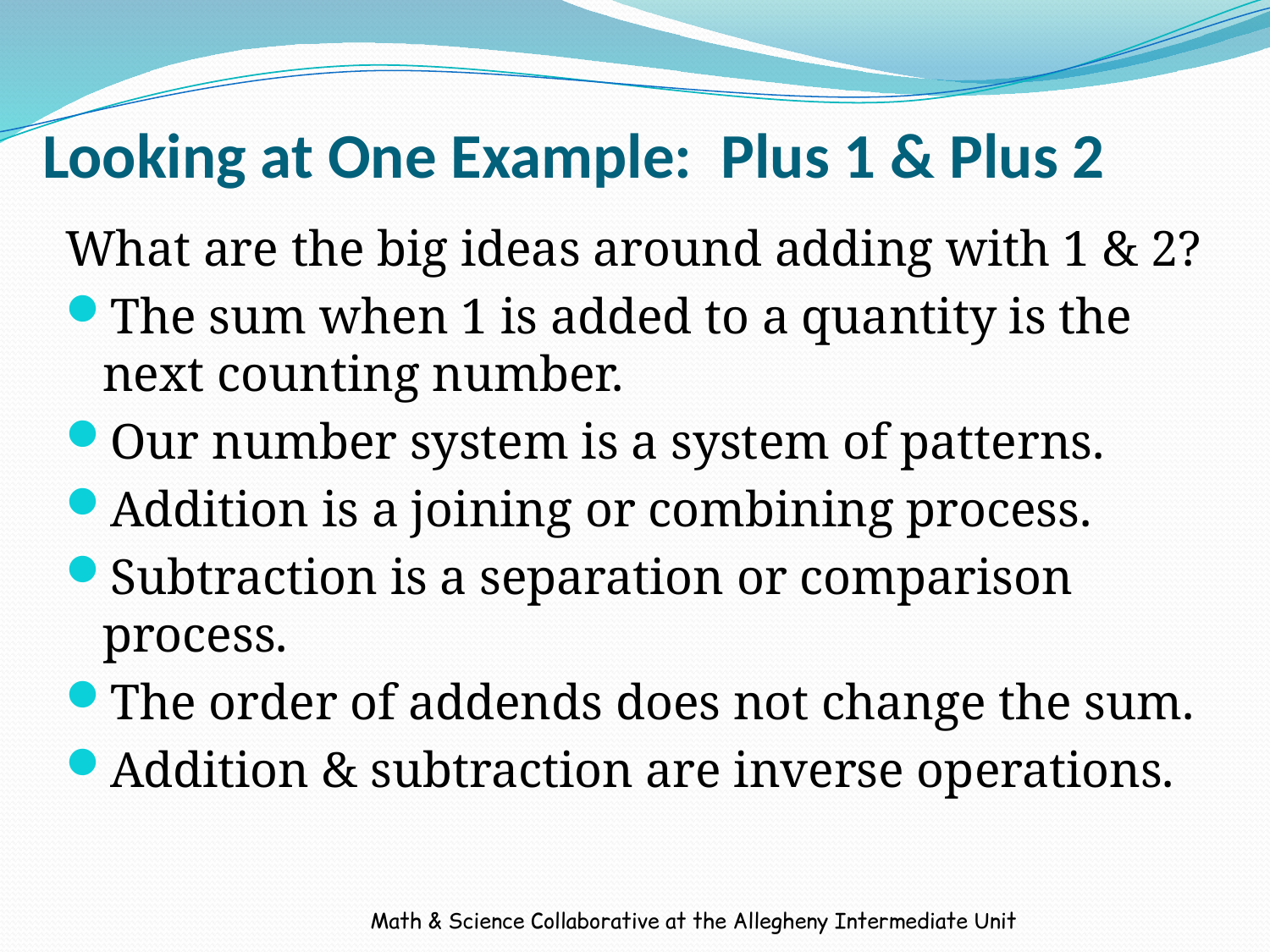

# Looking at One Example:  Plus 1 & Plus 2
What are the big ideas around adding with 1 & 2?
The sum when 1 is added to a quantity is the next counting number.
Our number system is a system of patterns.
Addition is a joining or combining process.
Subtraction is a separation or comparison process.
The order of addends does not change the sum.
Addition & subtraction are inverse operations.
Math & Science Collaborative at the Allegheny Intermediate Unit